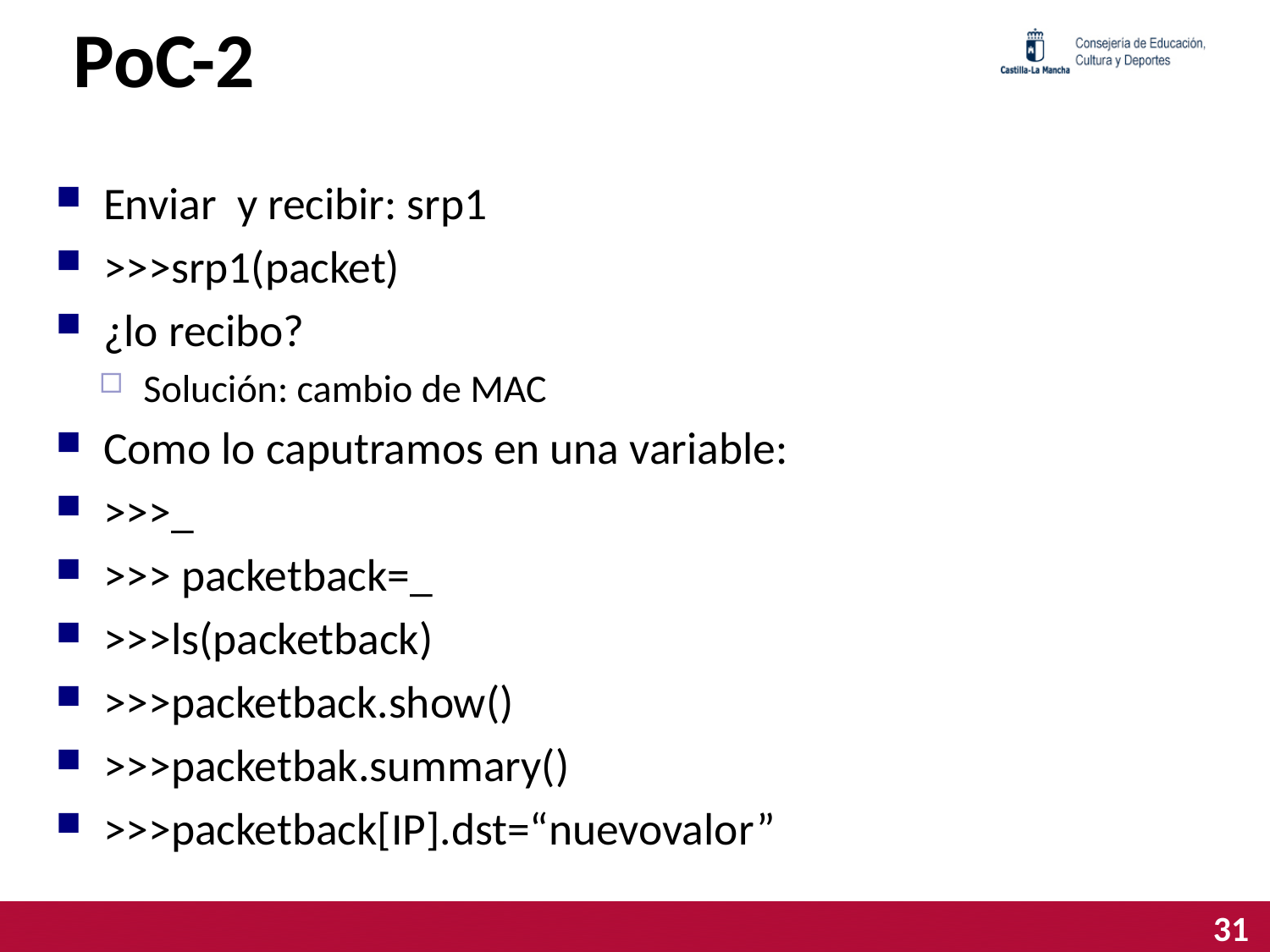

# PoC-2
Enviar  y recibir: srp1
>>>srp1(packet)
¿lo recibo?
Solución: cambio de MAC
Como lo caputramos en una variable:
>>>_
>>> packetback=_
>>>ls(packetback)
>>>packetback.show()
>>>packetbak.summary()
>>>packetback[IP].dst=“nuevovalor”